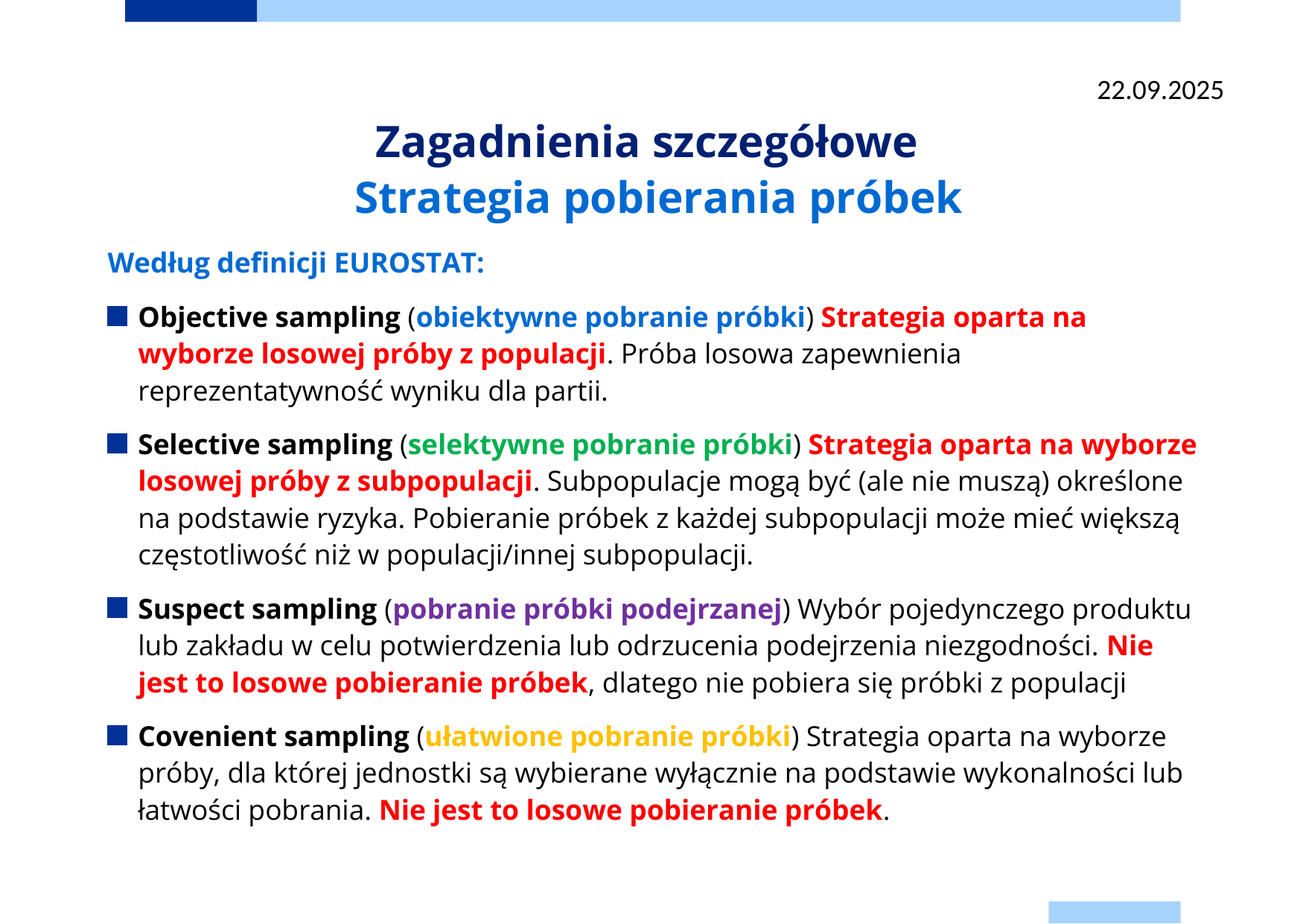

22.09.2025
# Zagadnienia szczegółowe Strategia pobierania próbek
Według definicji EUROSTAT:
Objective sampling (obiektywne pobranie próbki) Strategia oparta na wyborze losowej próby z populacji. Próba losowa zapewnienia reprezentatywność wyniku dla partii.
Selective sampling (selektywne pobranie próbki) Strategia oparta na wyborze losowej próby z subpopulacji. Subpopulacje mogą być (ale nie muszą) określone na podstawie ryzyka. Pobieranie próbek z każdej subpopulacji może mieć większą częstotliwość niż w populacji/innej subpopulacji.
Suspect sampling (pobranie próbki podejrzanej) Wybór pojedynczego produktu lub zakładu w celu potwierdzenia lub odrzucenia podejrzenia niezgodności. Nie jest to losowe pobieranie próbek, dlatego nie pobiera się próbki z populacji
Covenient sampling (ułatwione pobranie próbki) Strategia oparta na wyborze próby, dla której jednostki są wybierane wyłącznie na podstawie wykonalności lub łatwości pobrania. Nie jest to losowe pobieranie próbek.